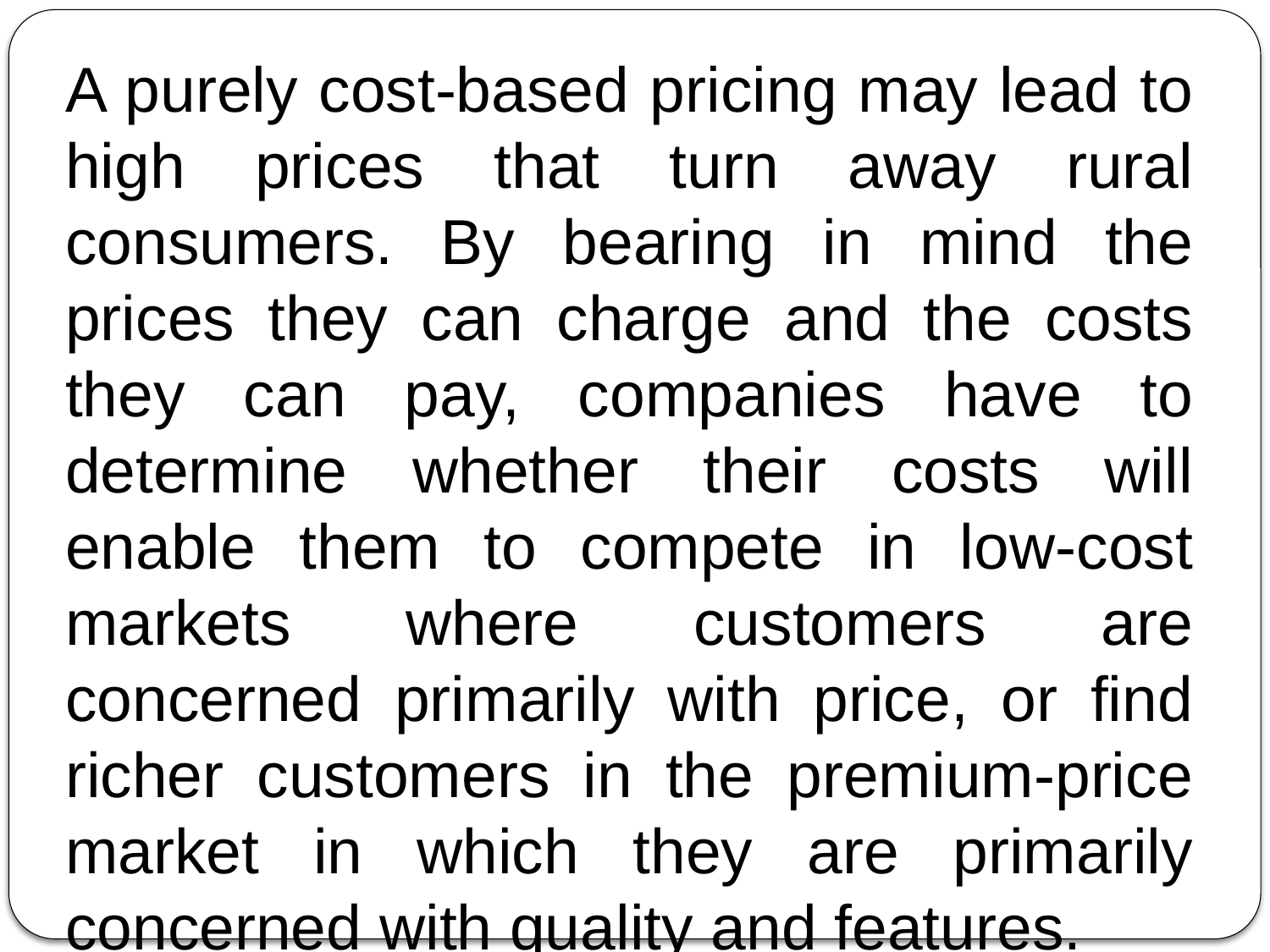

A purely cost-based pricing may lead to high prices that turn away rural consumers. By bearing in mind the prices they can charge and the costs they can pay, companies have to determine whether their costs will enable them to compete in low-cost markets where customers are concerned primarily with price, or find richer customers in the premium-price market in which they are primarily concerned with quality and features.